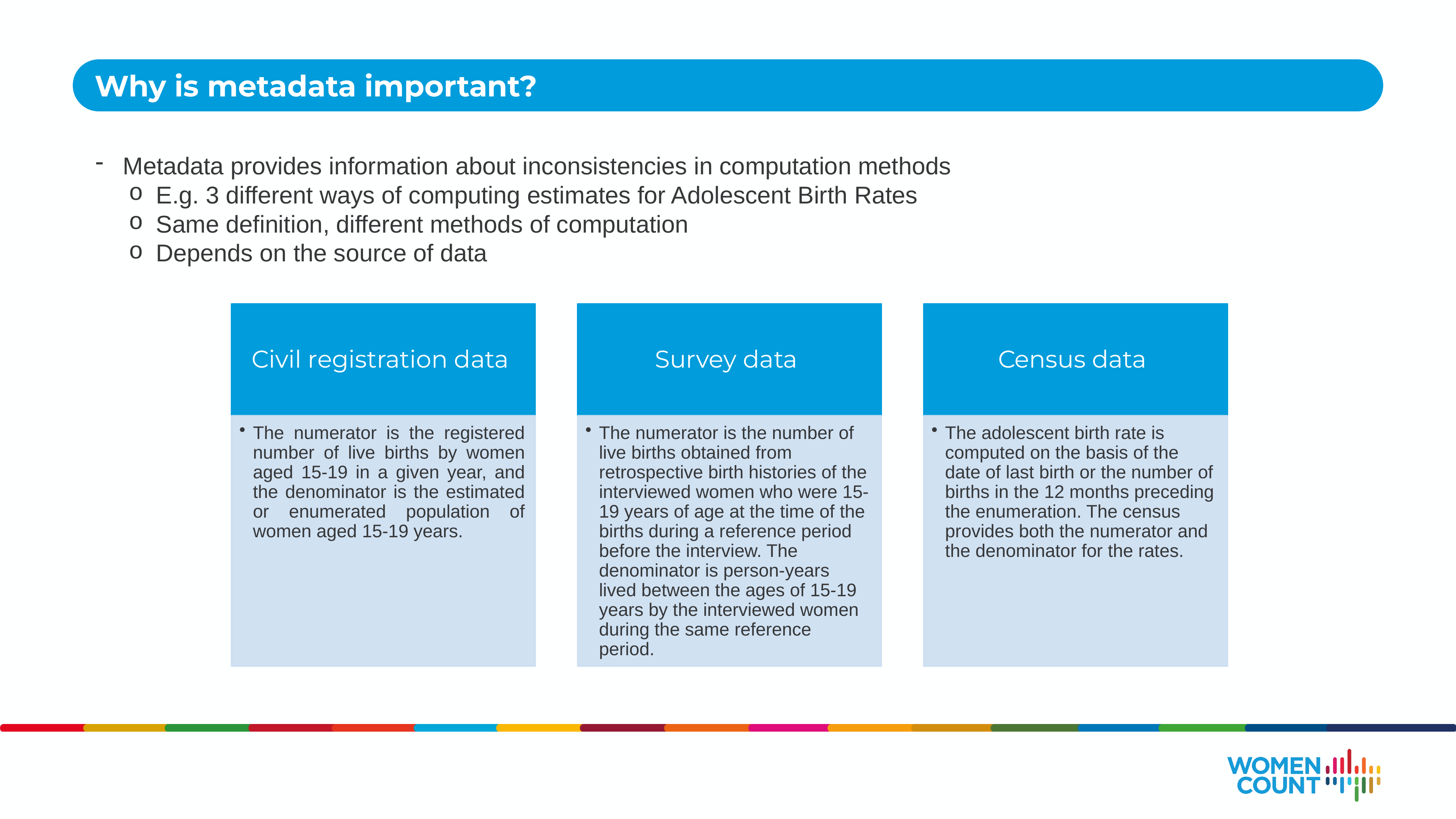

Why is metadata important?

Metadata provides information about inconsistencies in computation methods
E.g. 3 different ways of computing estimates for Adolescent Birth Rates
Same definition, different methods of computation
Depends on the source of data
Civil registration data
The numerator is the registered number of live births by women aged 15-19 in a given year, and the denominator is the estimated or enumerated population of women aged 15-19 years.
Survey data
The numerator is the number of live births obtained from retrospective birth histories of the interviewed women who were 15-19 years of age at the time of the births during a reference period before the interview. The denominator is person-years lived between the ages of 15-19 years by the interviewed women during the same reference period.
Census data
The adolescent birth rate is computed on the basis of the date of last birth or the number of births in the 12 months preceding the enumeration. The census provides both the numerator and the denominator for the rates.